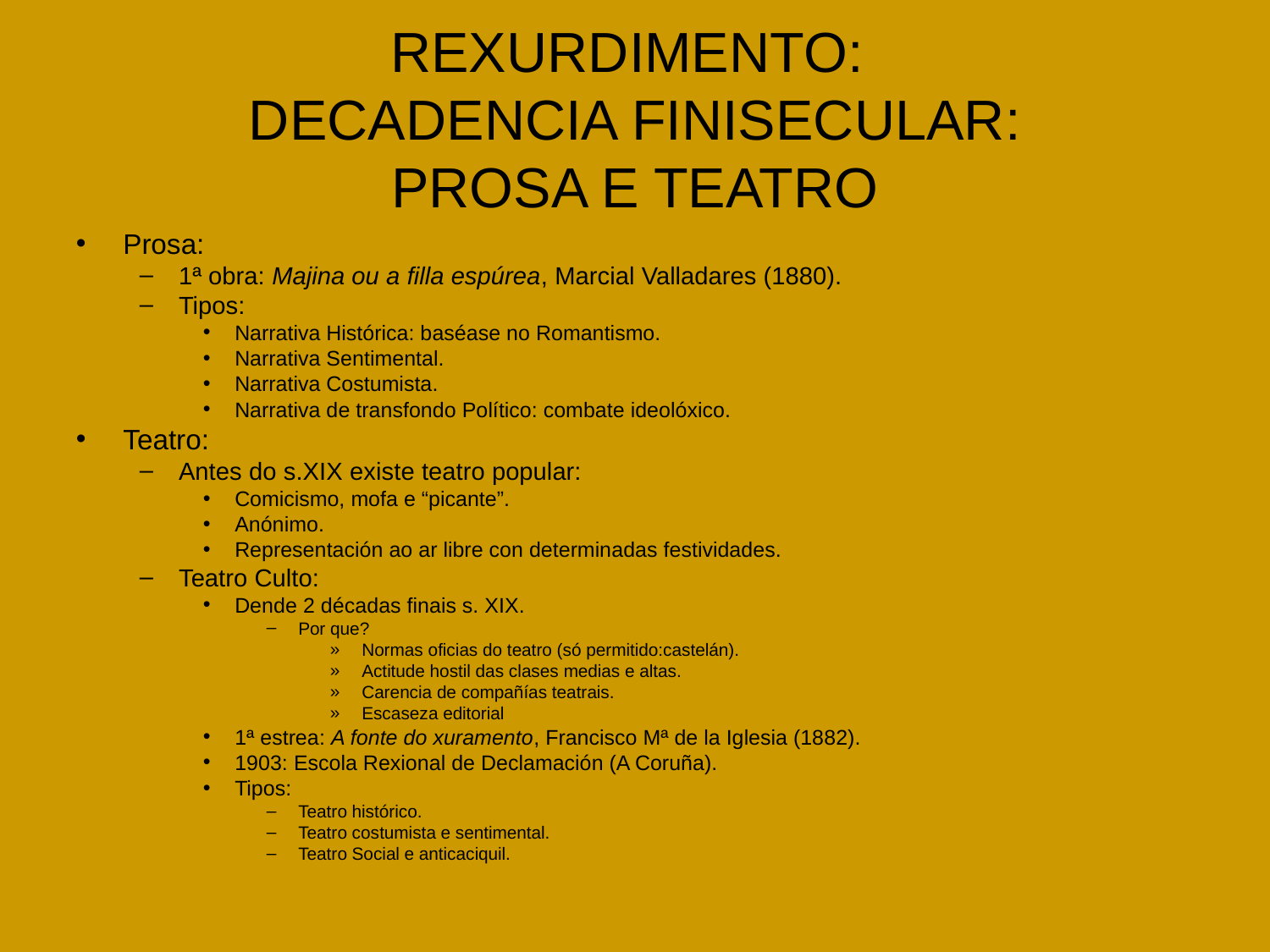

# REXURDIMENTO: DECADENCIA FINISECULAR: PROSA E TEATRO
Prosa:
1ª obra: Majina ou a filla espúrea, Marcial Valladares (1880).
Tipos:
Narrativa Histórica: baséase no Romantismo.
Narrativa Sentimental.
Narrativa Costumista.
Narrativa de transfondo Político: combate ideolóxico.
Teatro:
Antes do s.XIX existe teatro popular:
Comicismo, mofa e “picante”.
Anónimo.
Representación ao ar libre con determinadas festividades.
Teatro Culto:
Dende 2 décadas finais s. XIX.
Por que?
Normas oficias do teatro (só permitido:castelán).
Actitude hostil das clases medias e altas.
Carencia de compañías teatrais.
Escaseza editorial
1ª estrea: A fonte do xuramento, Francisco Mª de la Iglesia (1882).
1903: Escola Rexional de Declamación (A Coruña).
Tipos:
Teatro histórico.
Teatro costumista e sentimental.
Teatro Social e anticaciquil.